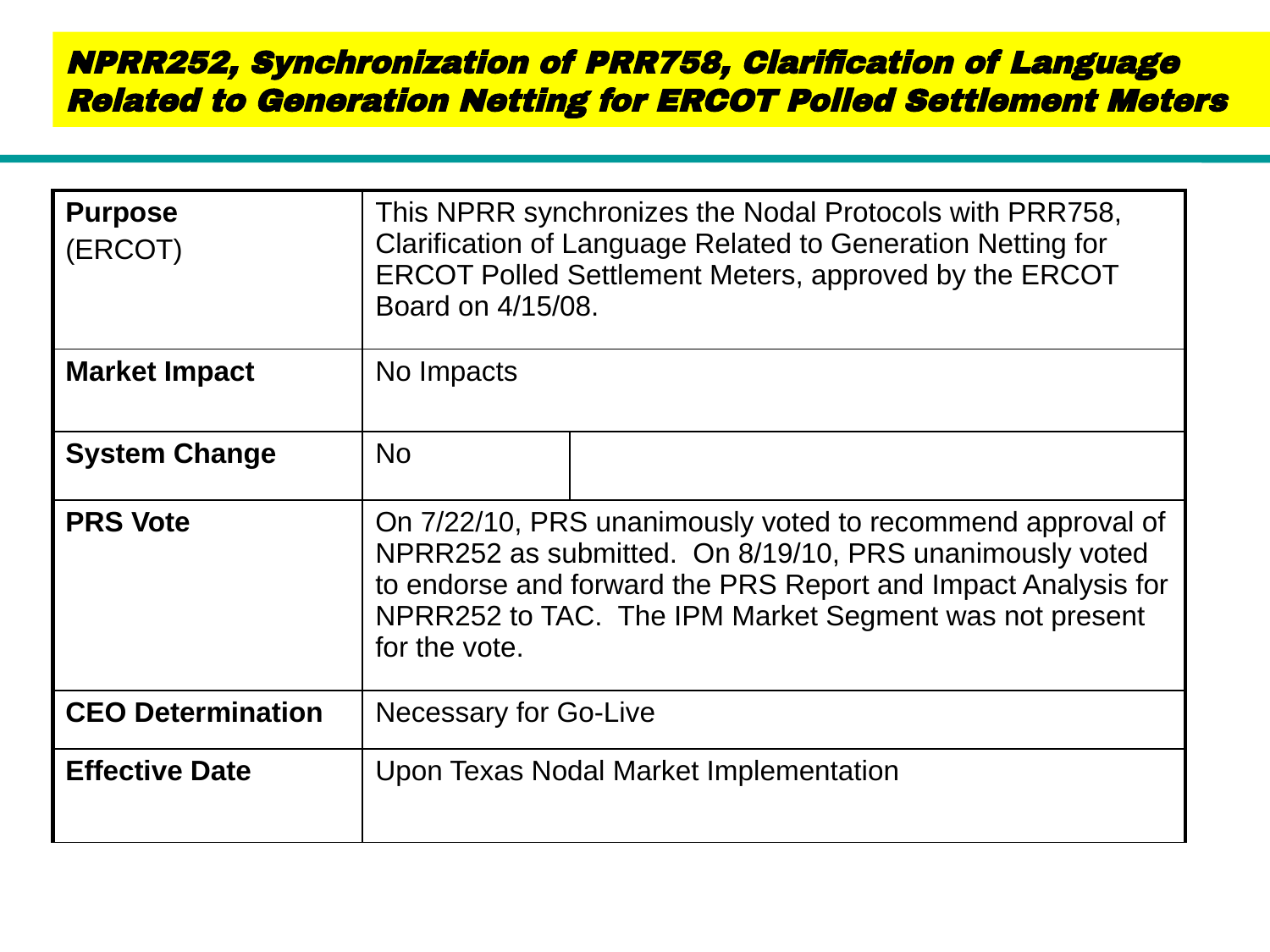

NPRR252, Synchronization of PRR758, Clarification of Language Related to Generation Netting for ERCOT Polled Settlement Meters
| Purpose (ERCOT) | This NPRR synchronizes the Nodal Protocols with PRR758, Clarification of Language Related to Generation Netting for ERCOT Polled Settlement Meters, approved by the ERCOT Board on 4/15/08. |  |
| --- | --- | --- |
| Market Impact | No Impacts |  |
| System Change | No |  |
| PRS Vote | On 7/22/10, PRS unanimously voted to recommend approval of NPRR252 as submitted. On 8/19/10, PRS unanimously voted to endorse and forward the PRS Report and Impact Analysis for NPRR252 to TAC. The IPM Market Segment was not present for the vote. |  |
| CEO Determination | Necessary for Go-Live |  |
| Effective Date | Upon Texas Nodal Market Implementation |  |